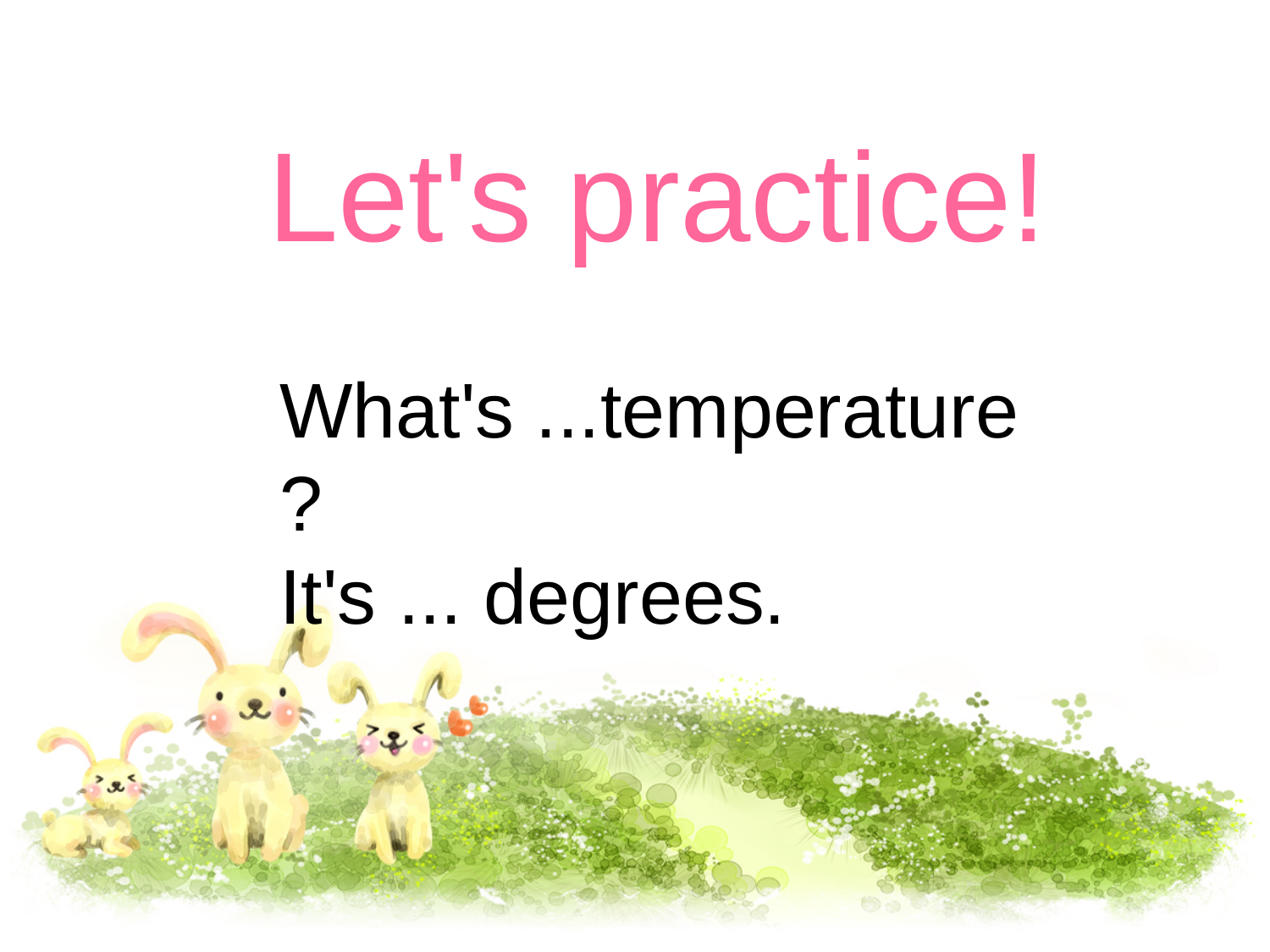

Let's practice!
What's ...temperature?
It's ... degrees.